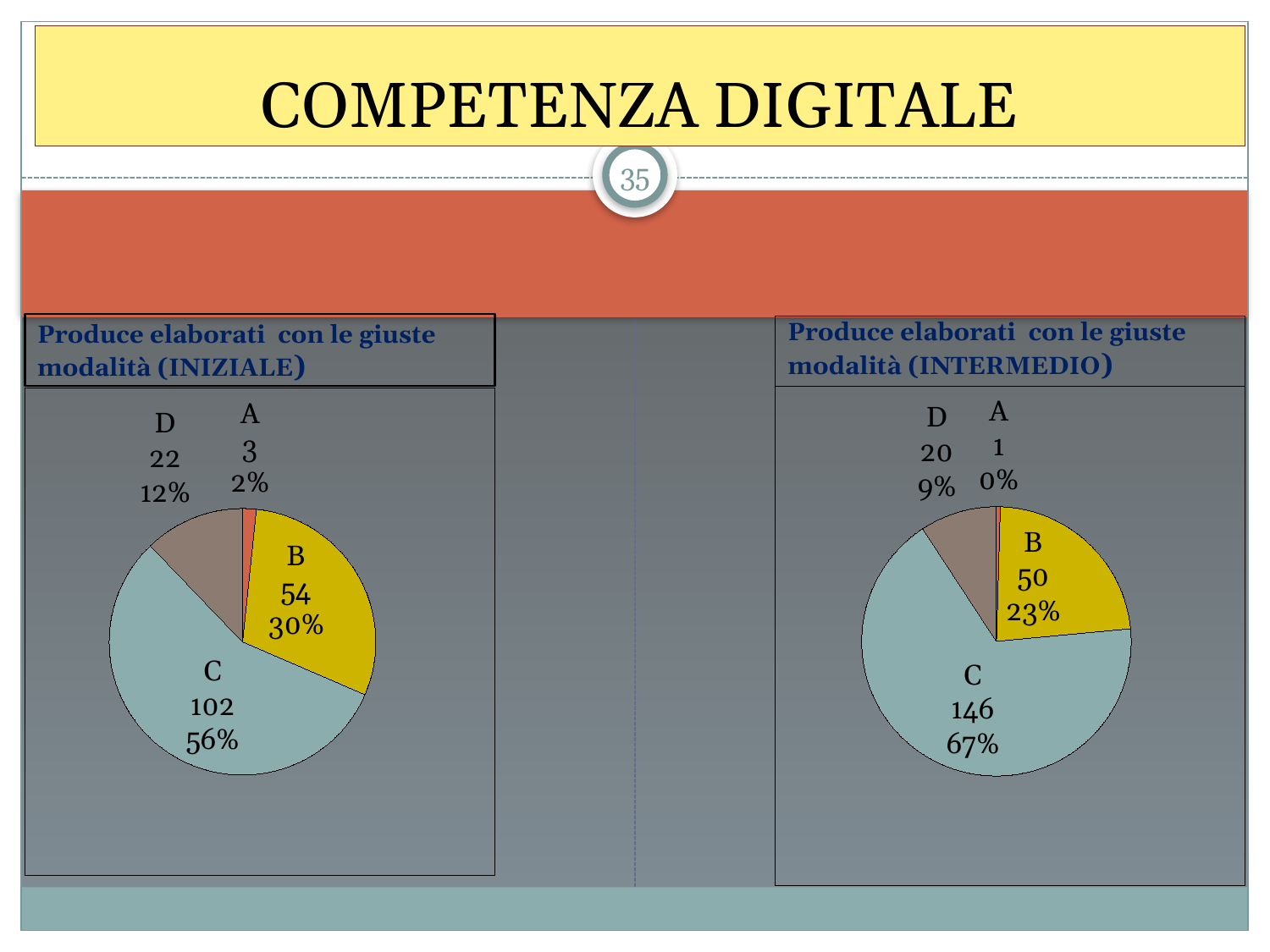

# COMPETENZA DIGITALE
35
Produce elaborati  con le giuste modalità (INIZIALE)
Produce elaborati  con le giuste modalità (INTERMEDIO)

### Chart

| Category | Vendite |
|---|---|
| A | 1.0 |
| B | 50.0 |
| C | 146.0 |
| D | 20.0 |

### Chart

| Category | Vendite |
|---|---|
| A | 3.0 |
| B | 54.0 |
| C | 102.0 |
| D | 22.0 |